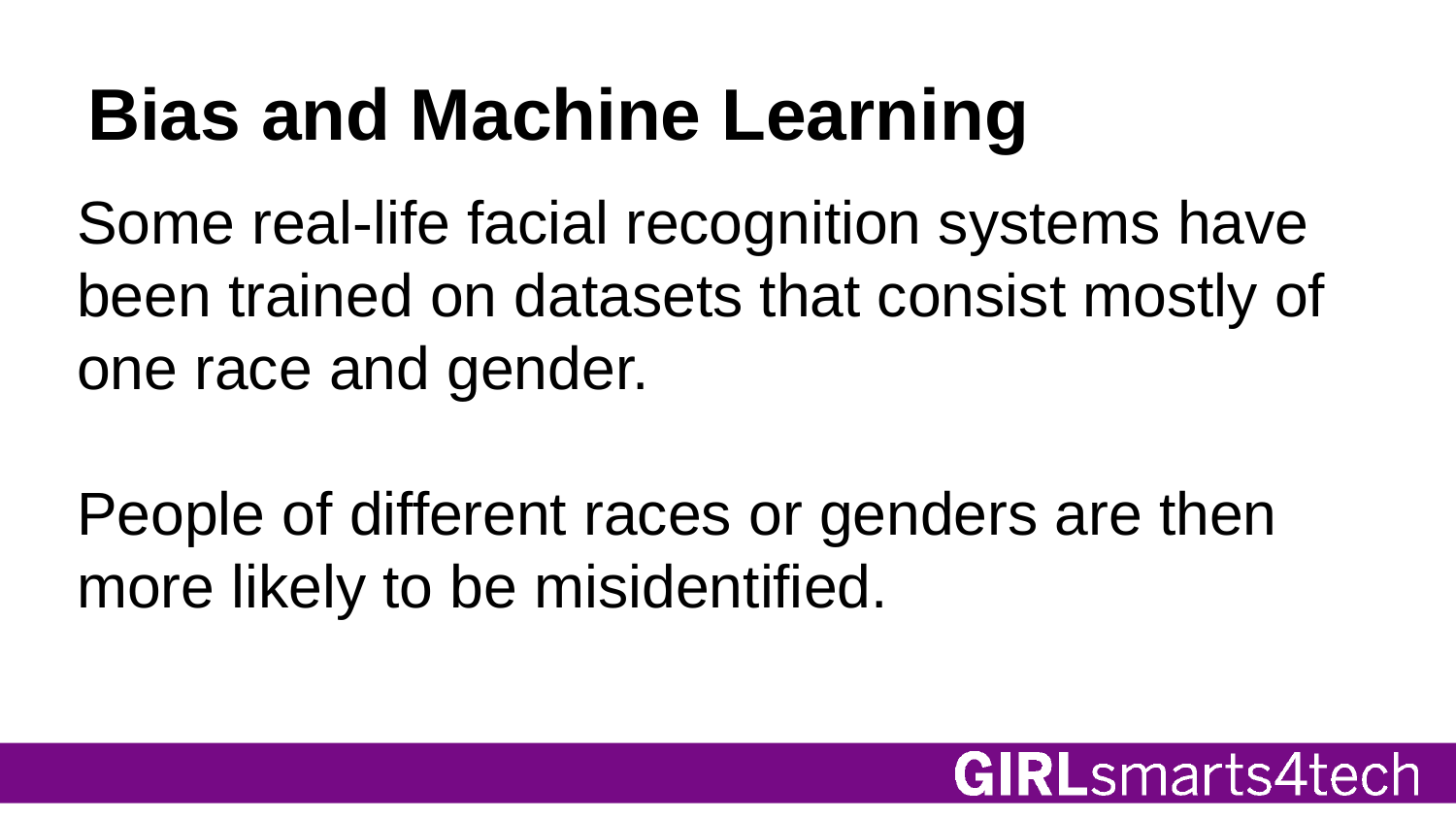

# Bias and Machine Learning
Some real-life facial recognition systems have been trained on datasets that consist mostly of one race and gender.

People of different races or genders are then more likely to be misidentified.